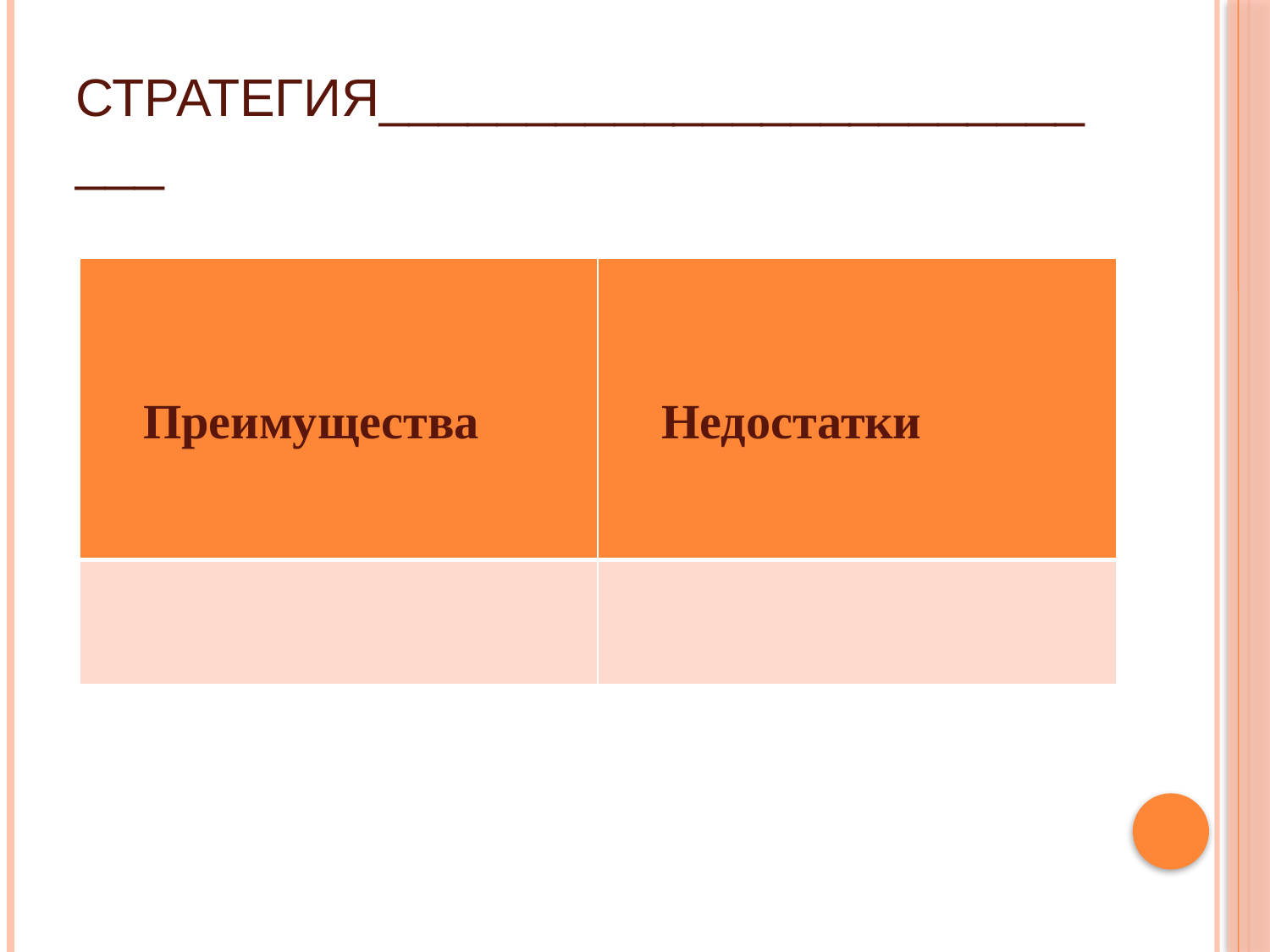

# Стратегия___________________________
| Преимущества | Недостатки |
| --- | --- |
|  |  |